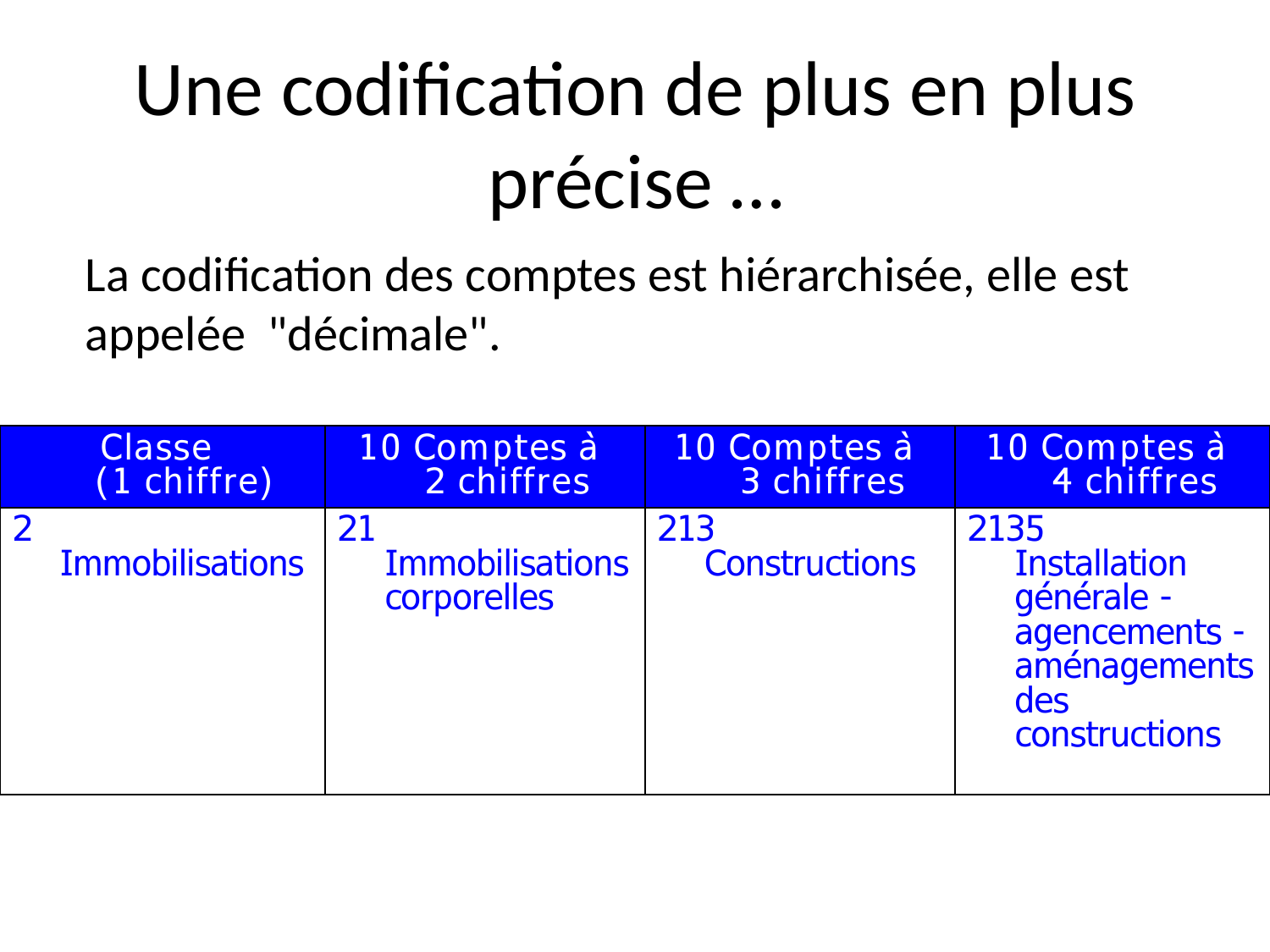

# Une codification de plus en plus précise …
	La codification des comptes est hiérarchisée, elle est appelée  "décimale".
| Classe (1 chiffre) | 10 Comptes à 2 chiffres | 10 Comptes à 3 chiffres | 10 Comptes à 4 chiffres |
| --- | --- | --- | --- |
| 2 Immobilisations | 21 Immobilisations corporelles | 213 Constructions | 2135 Installation générale - agencements -aménagements des constructions |